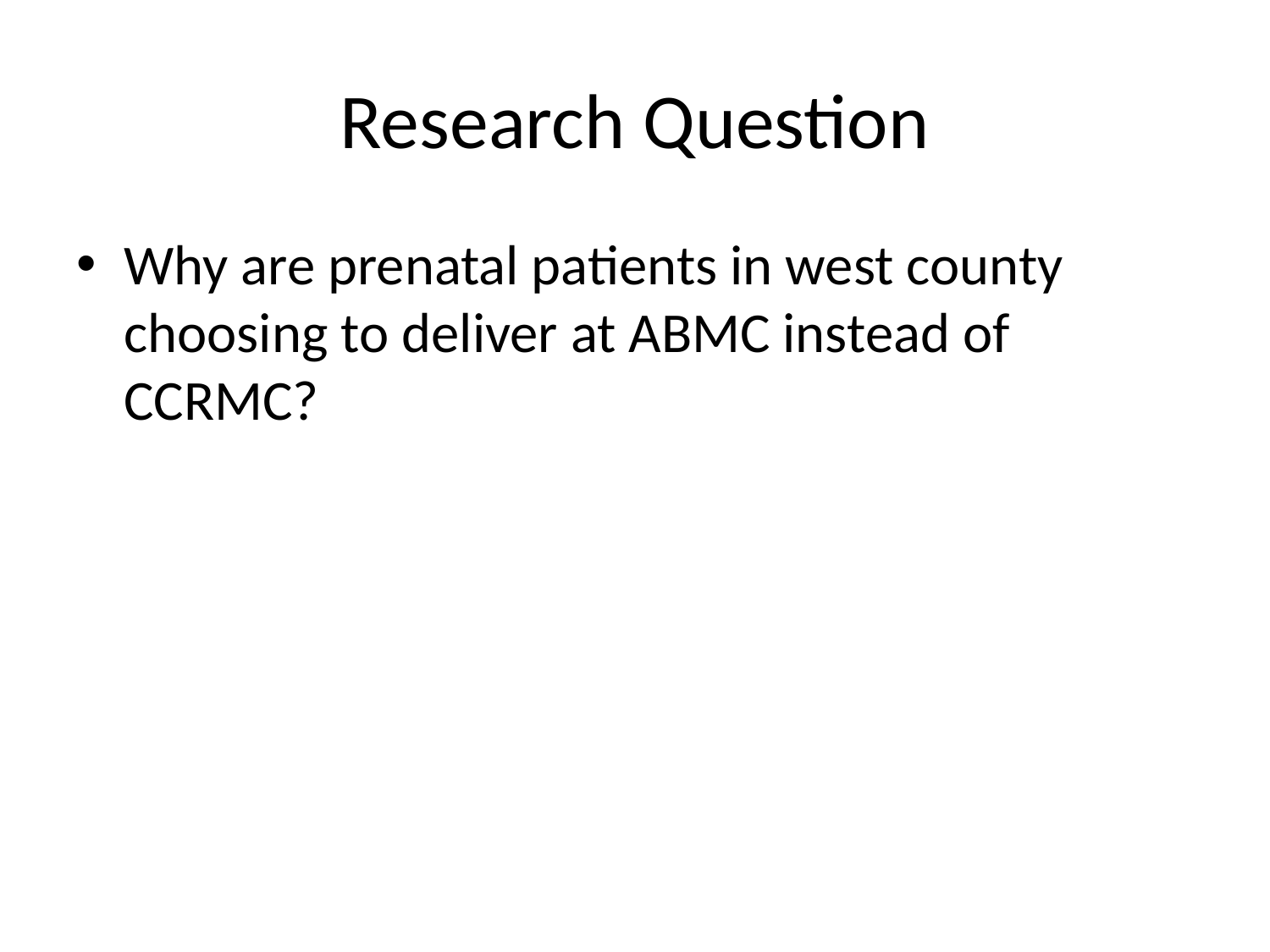

# Research Question
Why are prenatal patients in west county choosing to deliver at ABMC instead of CCRMC?